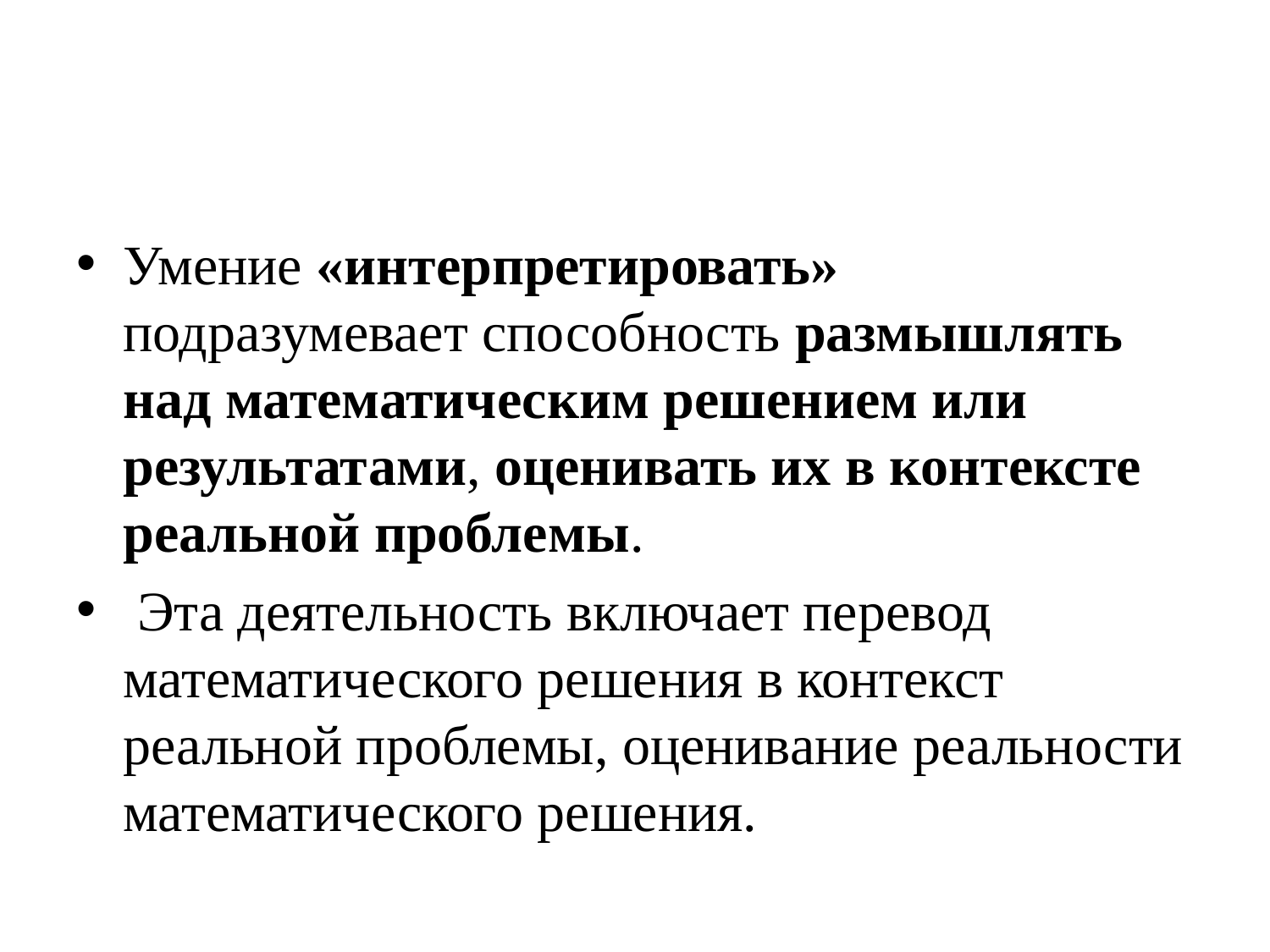

#
Умение «интерпретировать» подразумевает способность размышлять над математическим решением или результатами, оценивать их в контексте реальной проблемы.
 Эта деятельность включает перевод математического решения в контекст реальной проблемы, оценивание реальности математического решения.